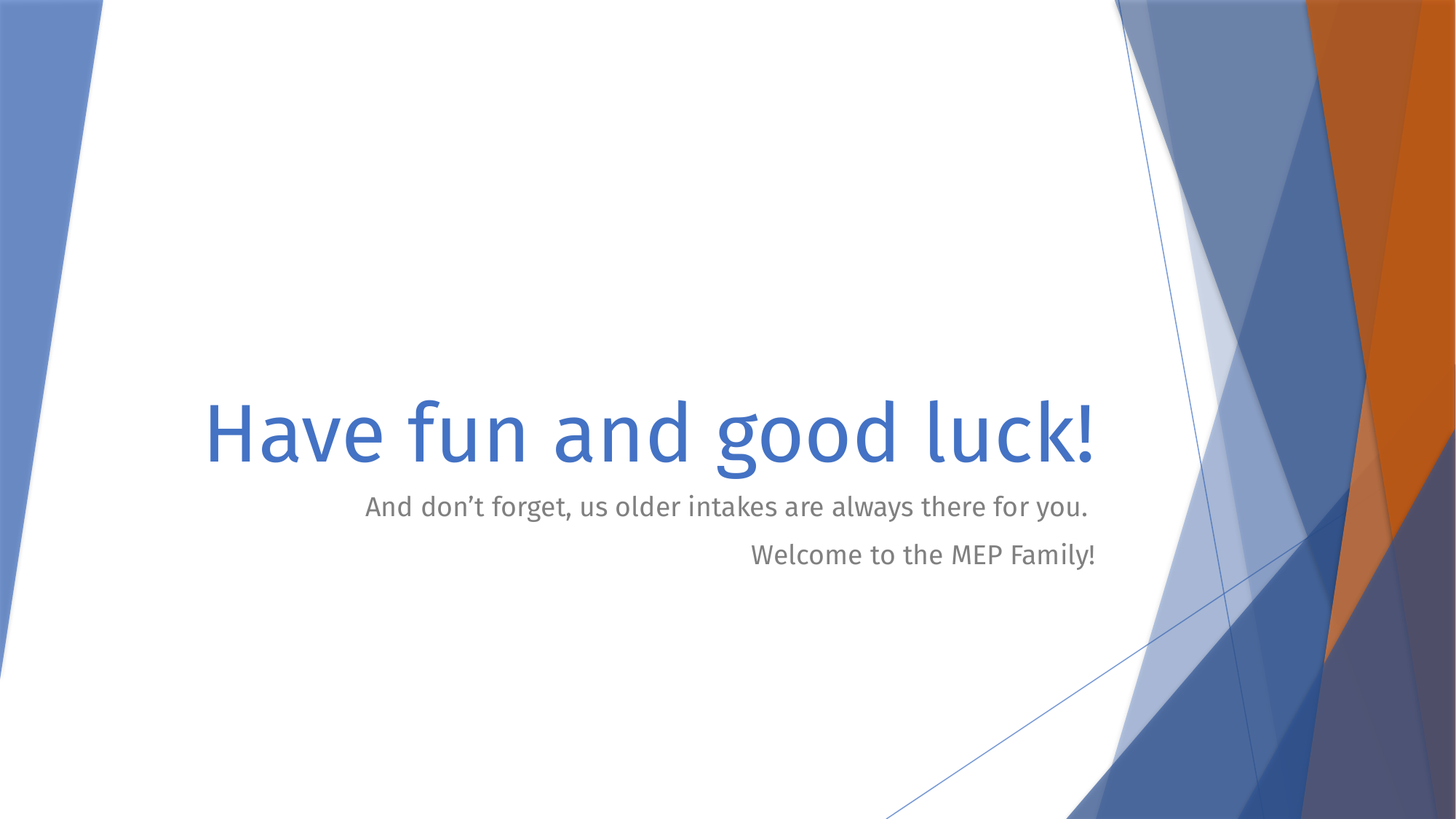

# Have fun and good luck!
And don’t forget, us older intakes are always there for you.
Welcome to the MEP Family!